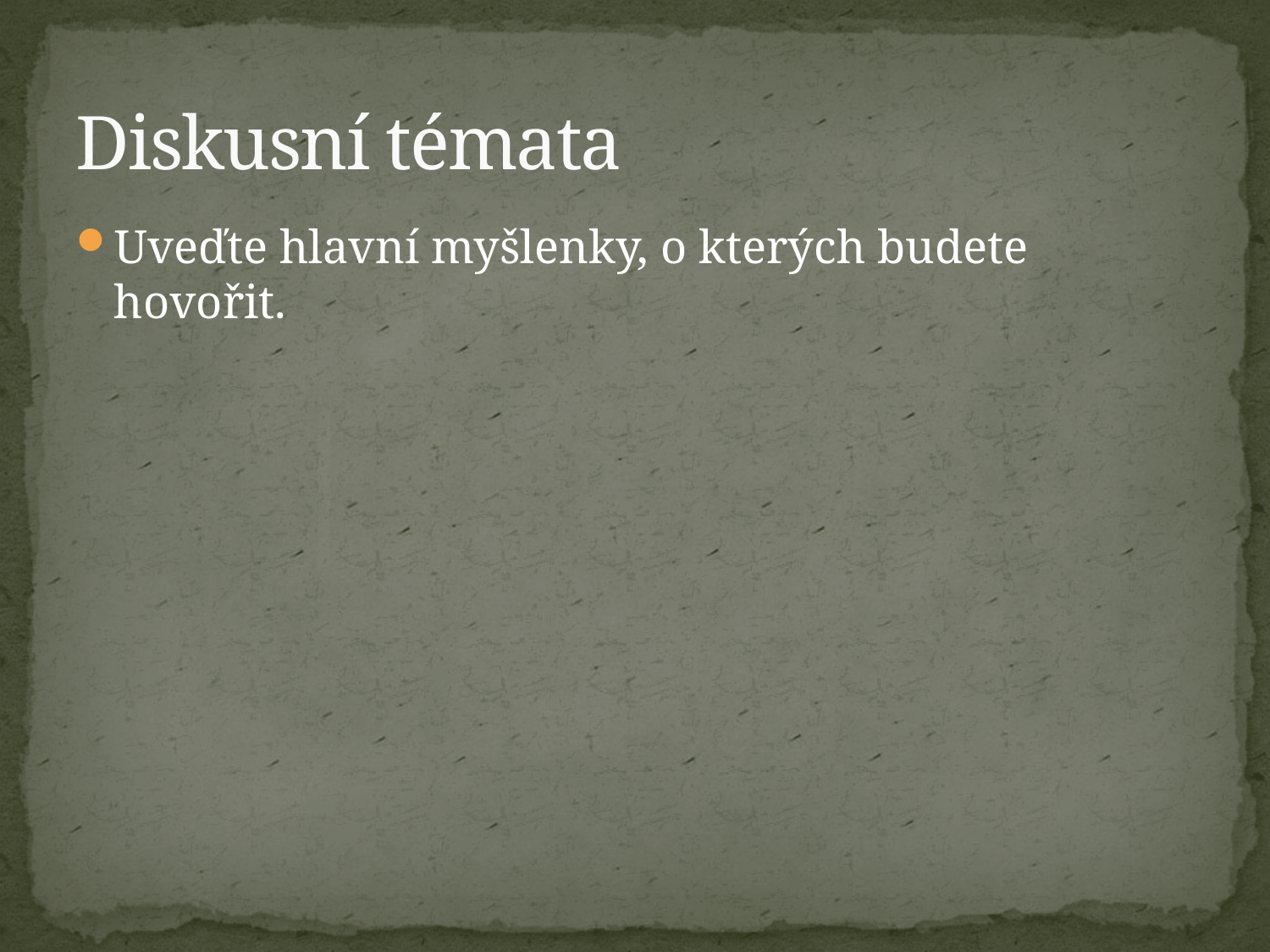

# Diskusní témata
Uveďte hlavní myšlenky, o kterých budete hovořit.